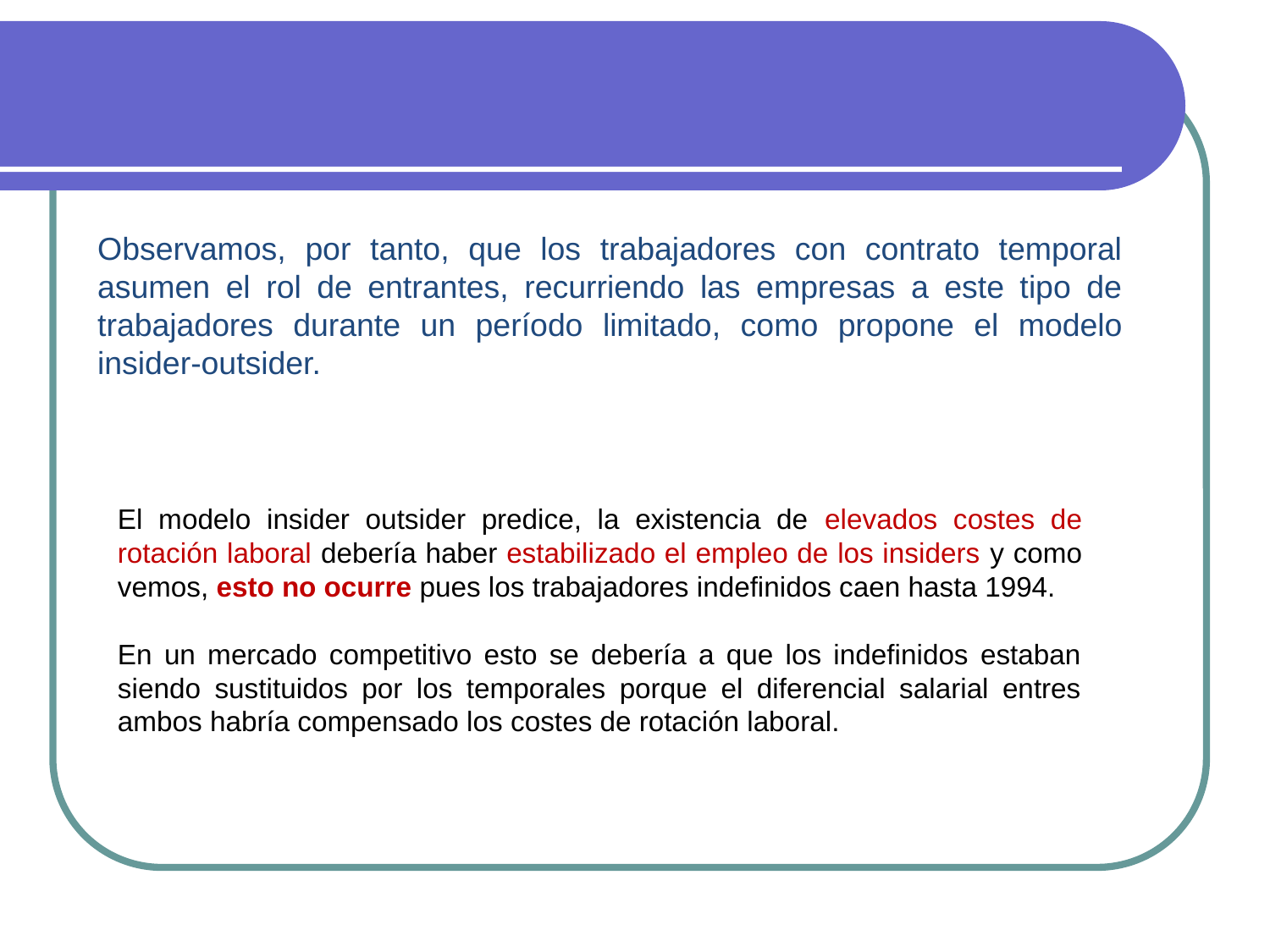

#
Observamos, por tanto, que los trabajadores con contrato temporal asumen el rol de entrantes, recurriendo las empresas a este tipo de trabajadores durante un período limitado, como propone el modelo insider-outsider.
El modelo insider outsider predice, la existencia de elevados costes de rotación laboral debería haber estabilizado el empleo de los insiders y como vemos, esto no ocurre pues los trabajadores indefinidos caen hasta 1994.

En un mercado competitivo esto se debería a que los indefinidos estaban siendo sustituidos por los temporales porque el diferencial salarial entres ambos habría compensado los costes de rotación laboral.